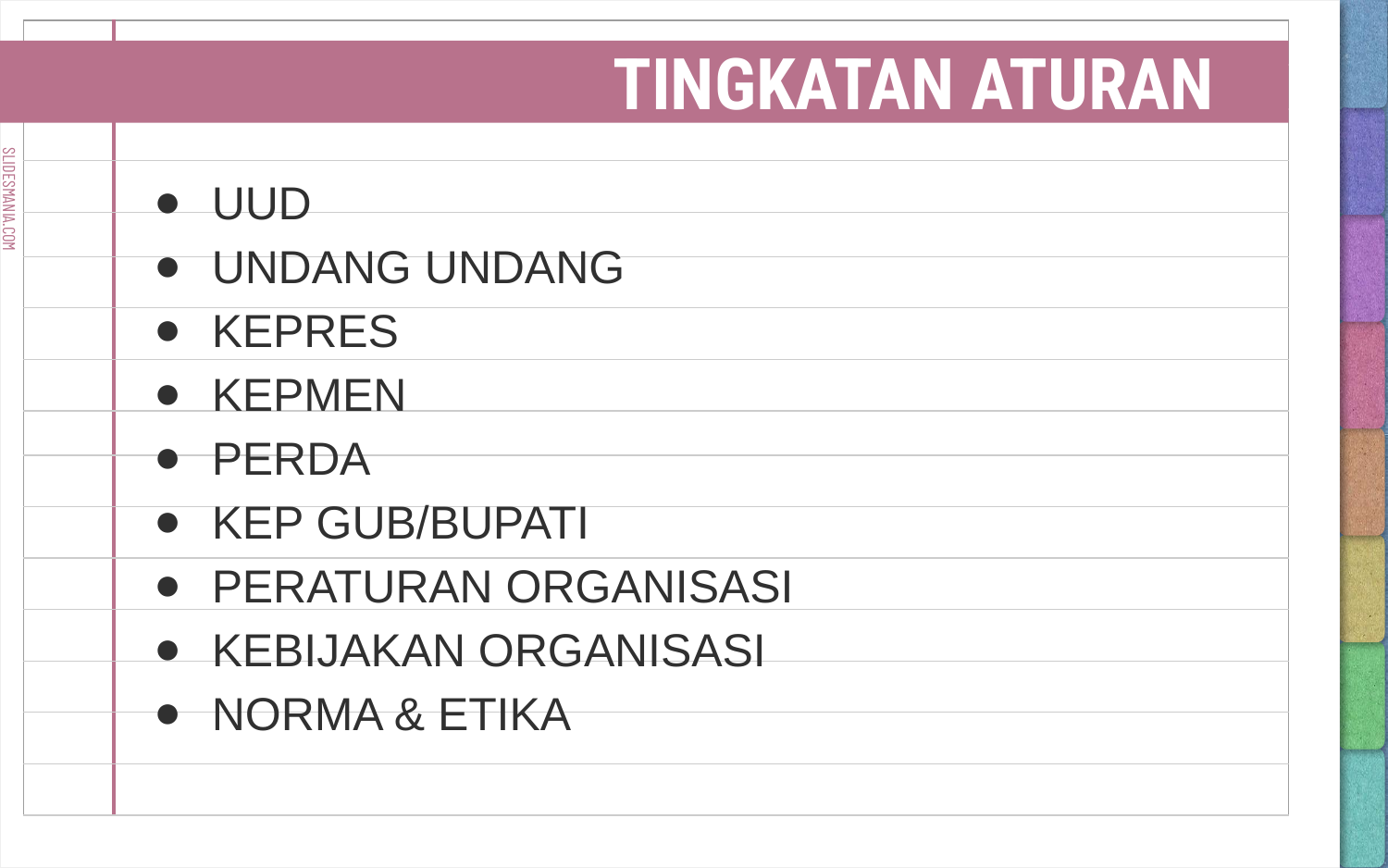

# TINGKATAN ATURAN
UUD
UNDANG UNDANG
KEPRES
KEPMEN
PERDA
KEP GUB/BUPATI
PERATURAN ORGANISASI
KEBIJAKAN ORGANISASI
NORMA & ETIKA